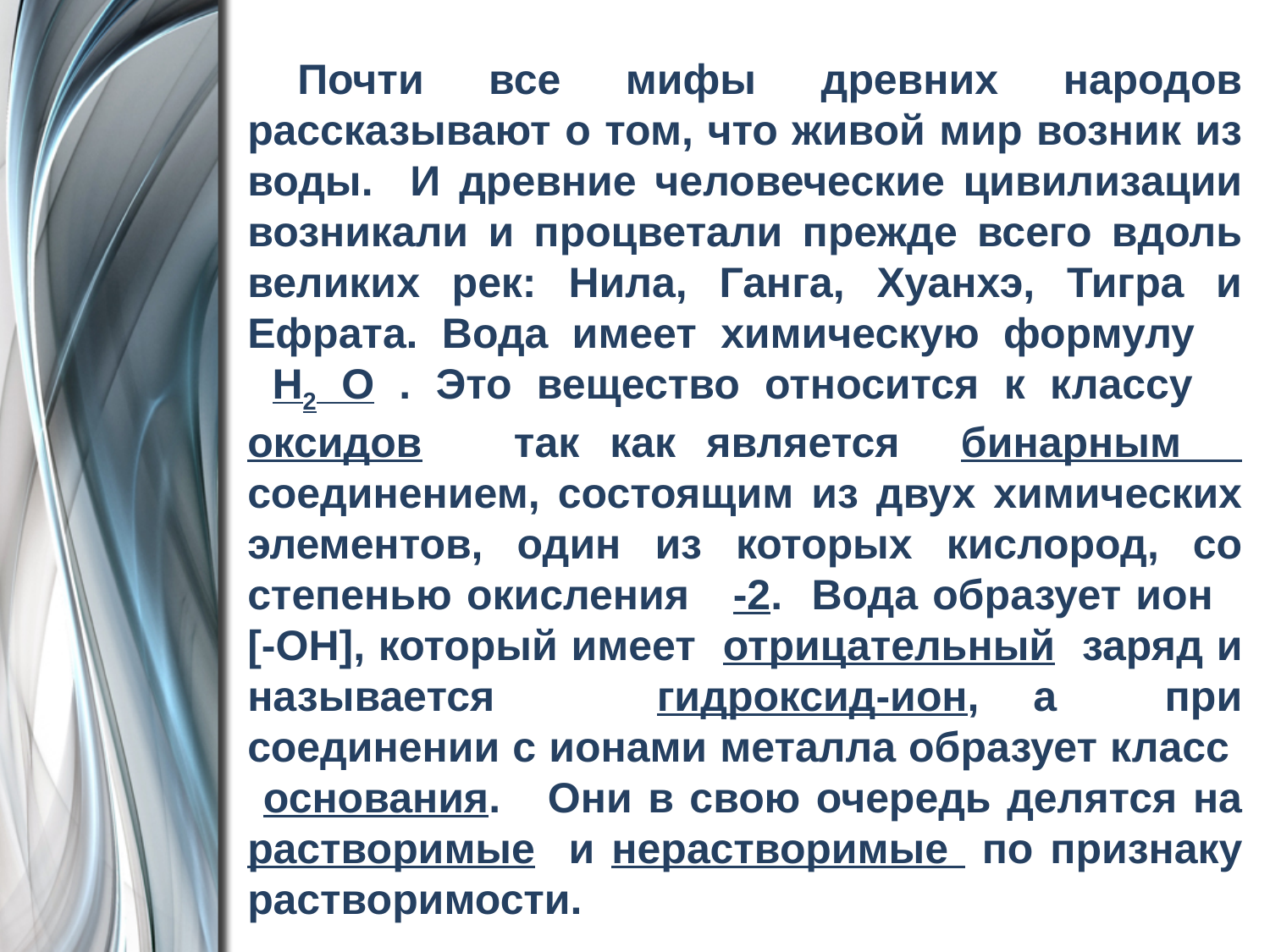

Почти все мифы древних народов рассказывают о том, что живой мир возник из воды.  И древние человеческие цивилизации возникали и процветали прежде всего вдоль великих рек: Нила, Ганга, Хуанхэ, Тигра и Ефрата. Вода имеет химическую формулу
 Н2 O . Это вещество относится к классу   оксидов   так как является  бинарным   соединением, состоящим из двух химических элементов, один из которых кислород, со степенью окисления   -2.  Вода образует ион
[-OH], который имеет  отрицательный  заряд и называется   гидроксид-ион, а  при соединении с ионами металла образует класс   основания.   Они в свою очередь делятся на растворимые  и нерастворимые  по признаку растворимости.